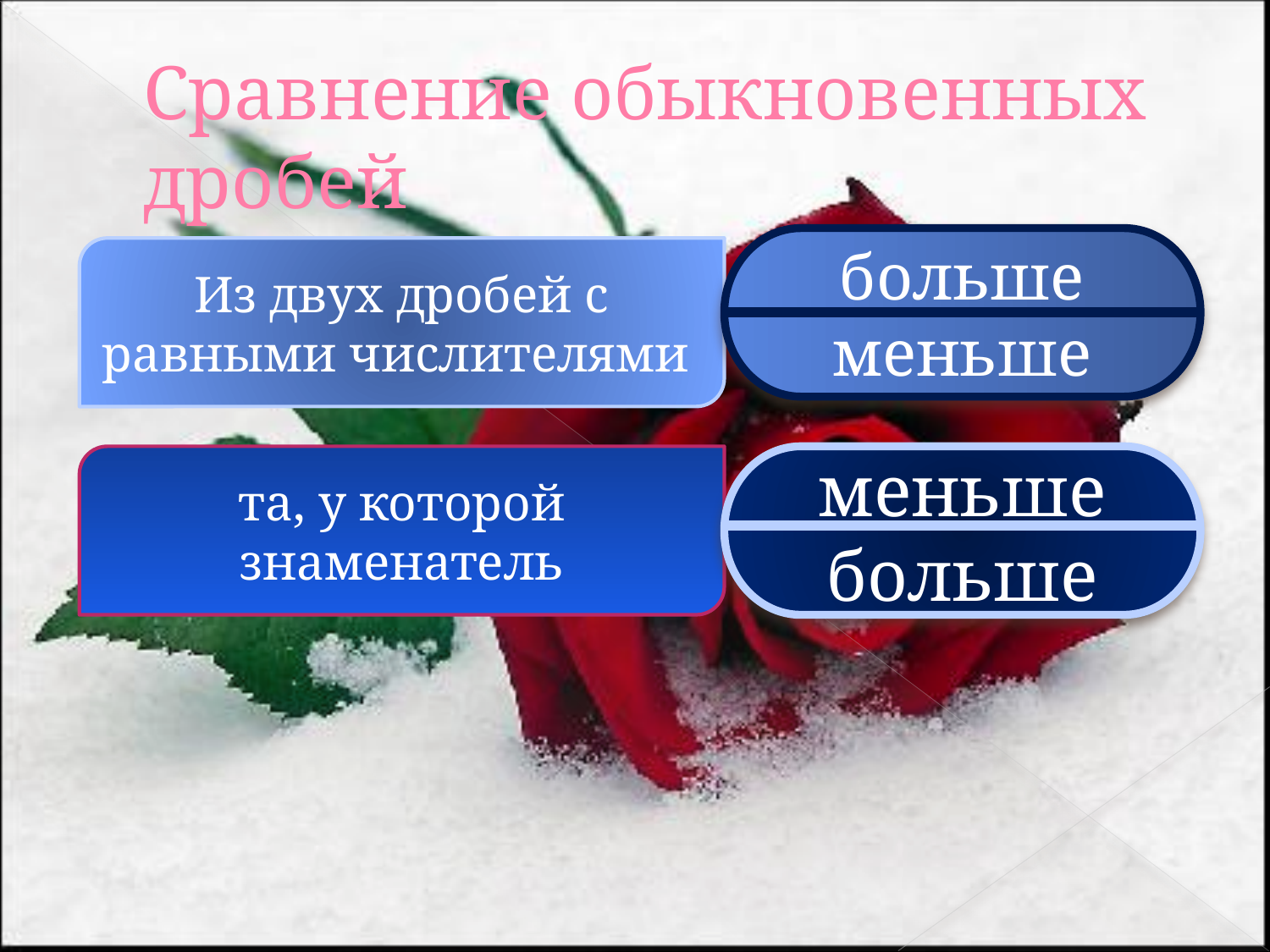

# Сравнение обыкновенных дробей
больше
меньше
Из двух дробей с равными числителями
та, у которой знаменатель
меньше
больше